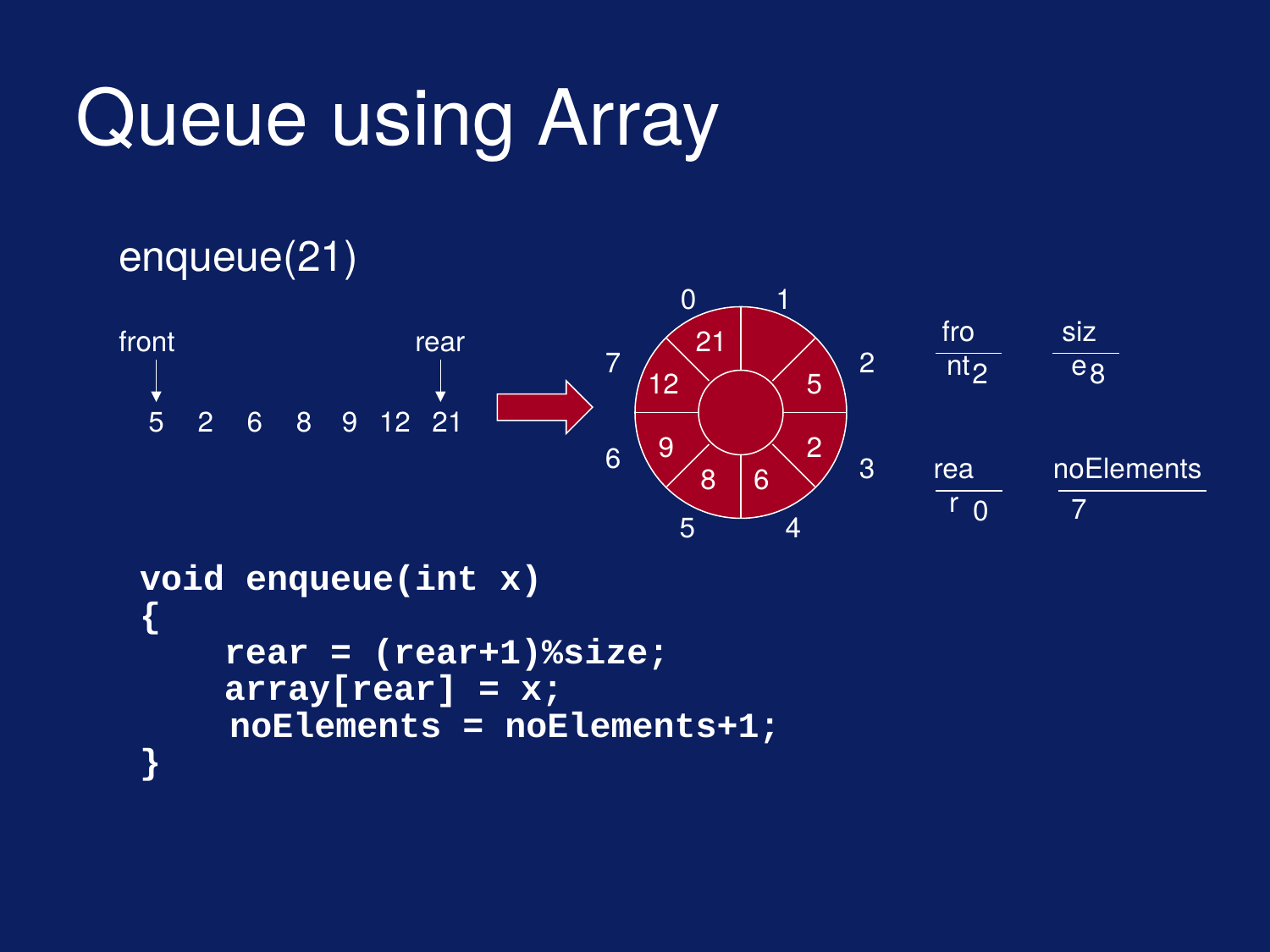

# Queue using Array
enqueue(21)
0
1

front
2
size
8
front
rear
21
7
2
12
5

5
2
6
8
9
12
21
9
2
6
3
rear
0
noElements
8
6
7
5
4
void enqueue(int x)
{
    rear = (rear+1)%size;
    array[rear] = x;
	  noElements = noElements+1;
}